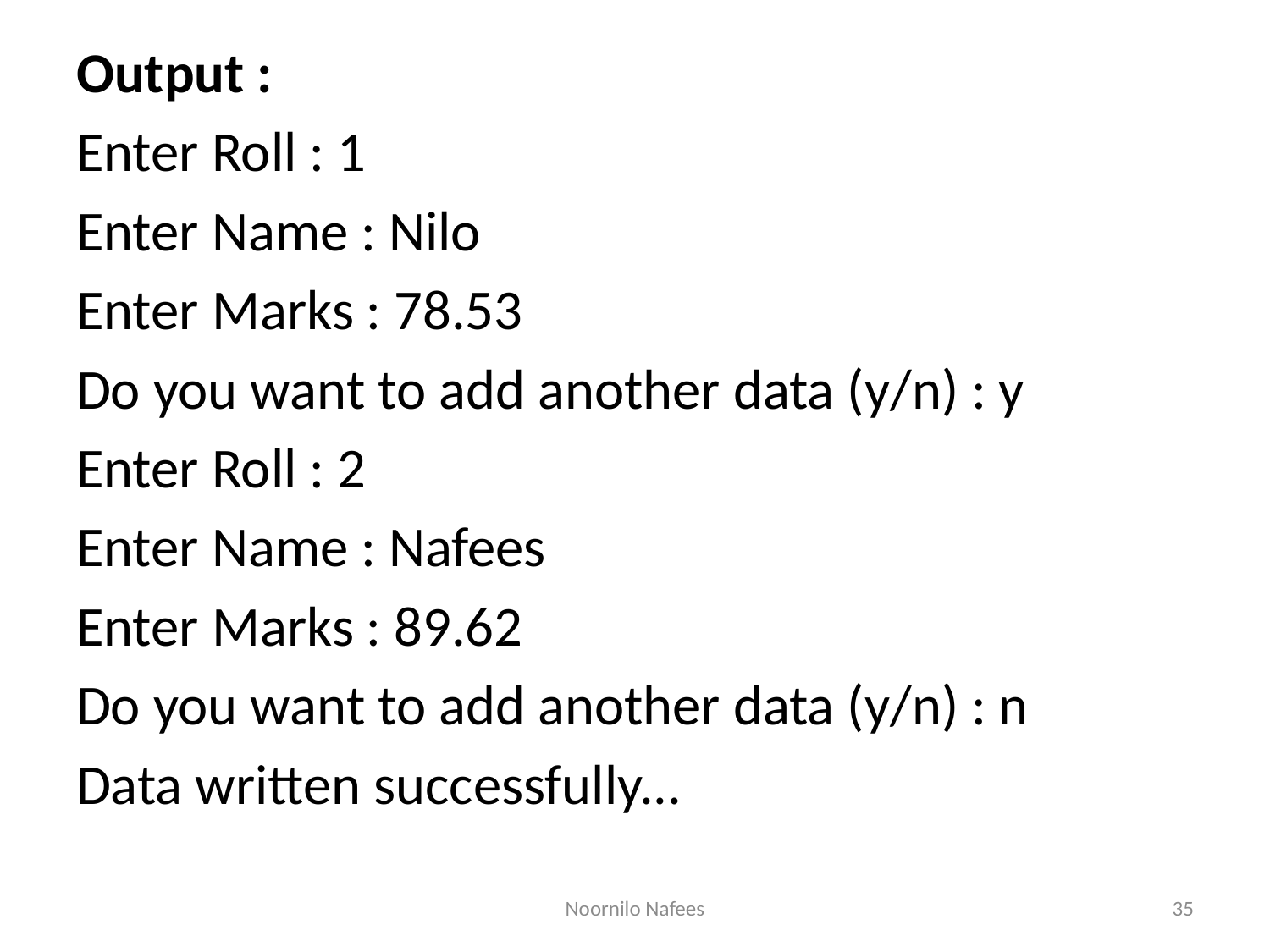

Output :
Enter Roll : 1
Enter Name : Nilo
Enter Marks : 78.53
Do you want to add another data (y/n) : y
Enter Roll : 2
Enter Name : Nafees
Enter Marks : 89.62
Do you want to add another data (y/n) : n
Data written successfully...
Noornilo Nafees
35